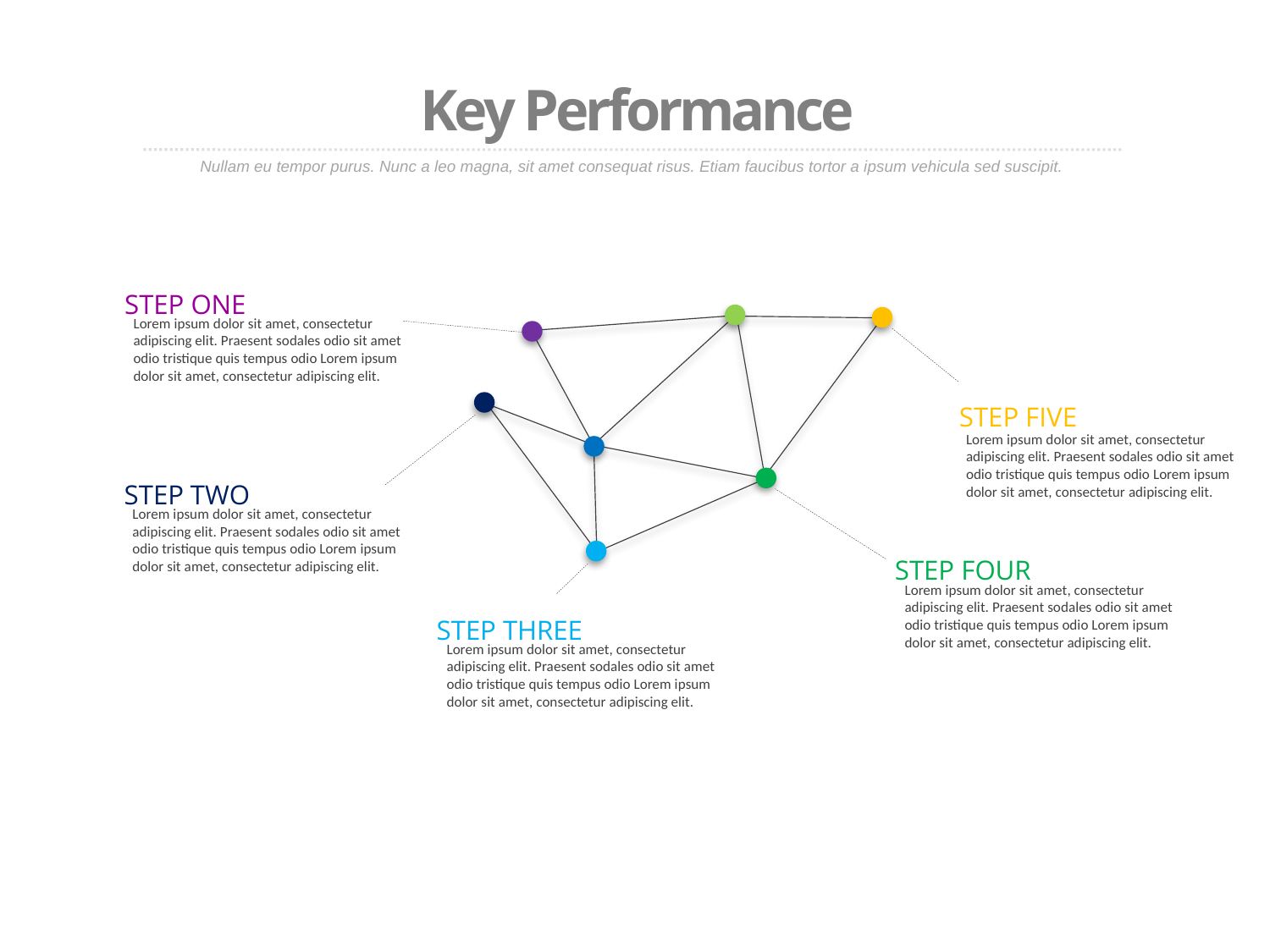

Key Performance

Nullam eu tempor purus. Nunc a leo magna, sit amet consequat risus. Etiam faucibus tortor a ipsum vehicula sed suscipit.
STEP ONE

Lorem ipsum dolor sit amet, consectetur adipiscing elit. Praesent sodales odio sit amet odio tristique quis tempus odio Lorem ipsum dolor sit amet, consectetur adipiscing elit.

STEP FIVE
Lorem ipsum dolor sit amet, consectetur adipiscing elit. Praesent sodales odio sit amet odio tristique quis tempus odio Lorem ipsum dolor sit amet, consectetur adipiscing elit.

STEP TWO
Lorem ipsum dolor sit amet, consectetur adipiscing elit. Praesent sodales odio sit amet odio tristique quis tempus odio Lorem ipsum dolor sit amet, consectetur adipiscing elit.

STEP FOUR
Lorem ipsum dolor sit amet, consectetur adipiscing elit. Praesent sodales odio sit amet odio tristique quis tempus odio Lorem ipsum dolor sit amet, consectetur adipiscing elit.
STEP THREE
Lorem ipsum dolor sit amet, consectetur adipiscing elit. Praesent sodales odio sit amet odio tristique quis tempus odio Lorem ipsum dolor sit amet, consectetur adipiscing elit.